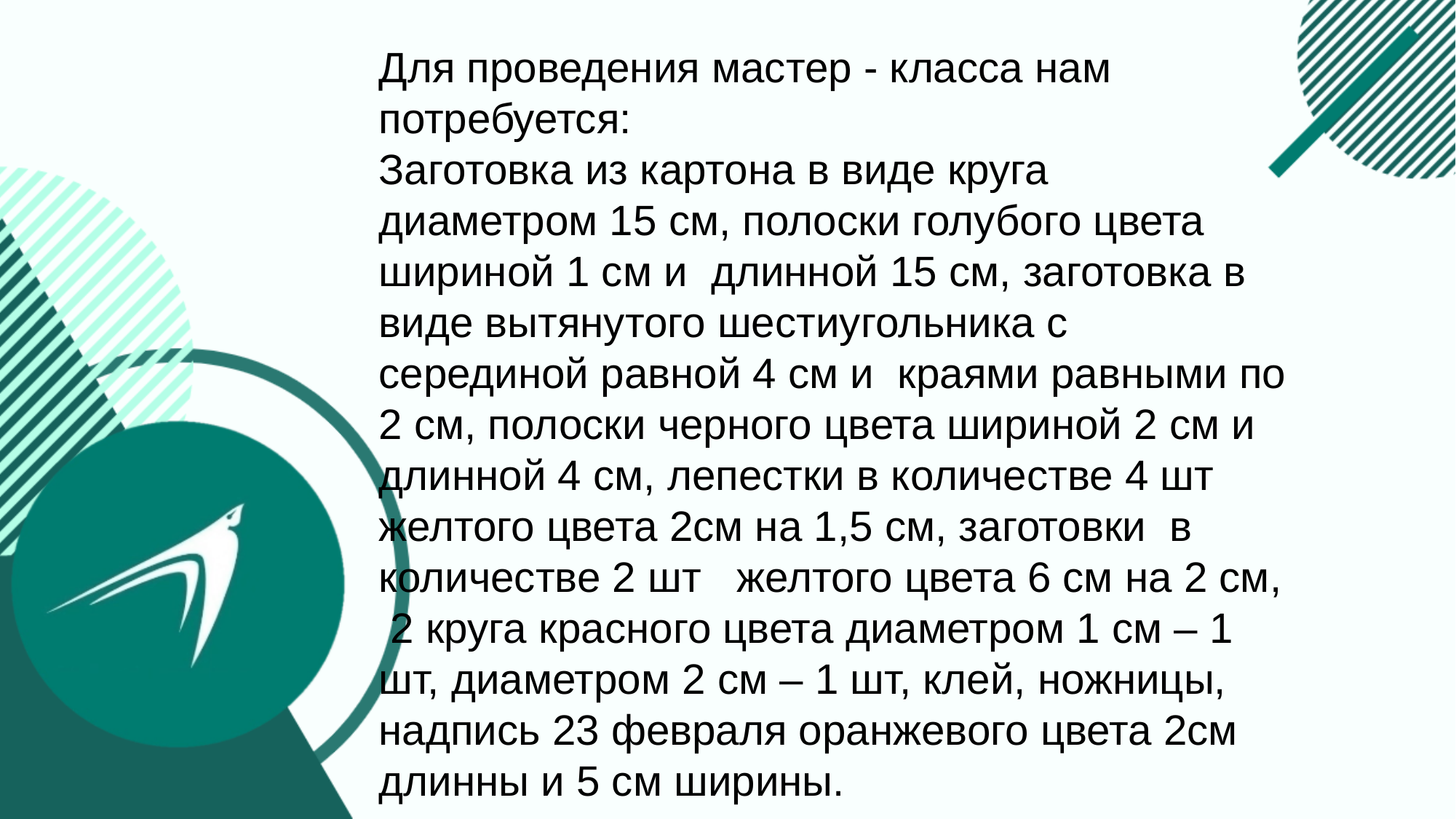

Для проведения мастер - класса нам
потребуется:
Заготовка из картона в виде круга  диаметром 15 см, полоски голубого цвета  шириной 1 см и  длинной 15 см, заготовка в виде вытянутого шестиугольника с серединой равной 4 см и  краями равными по 2 см, полоски черного цвета шириной 2 см и длинной 4 см, лепестки в количестве 4 шт желтого цвета 2см на 1,5 см, заготовки  в количестве 2 шт   желтого цвета 6 см на 2 см,  2 круга красного цвета диаметром 1 см – 1 шт, диаметром 2 см – 1 шт, клей, ножницы, надпись 23 февраля оранжевого цвета 2см длинны и 5 см ширины.